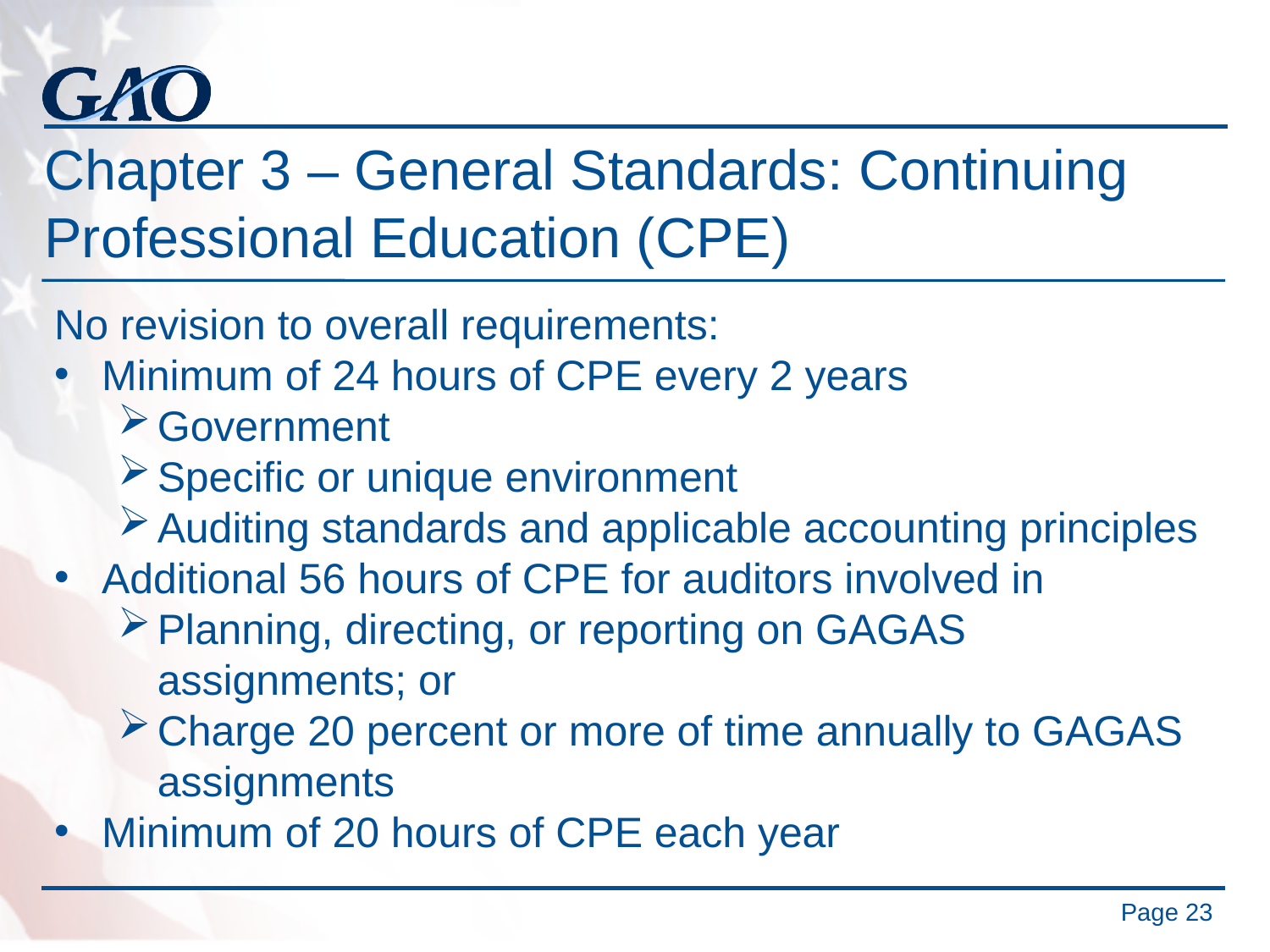

# Chapter 3 – General Standards: Continuing Professional Education (CPE)
No revision to overall requirements:
Minimum of 24 hours of CPE every 2 years
Government
Specific or unique environment
Auditing standards and applicable accounting principles
Additional 56 hours of CPE for auditors involved in
Planning, directing, or reporting on GAGAS assignments; or
Charge 20 percent or more of time annually to GAGAS assignments
Minimum of 20 hours of CPE each year

23